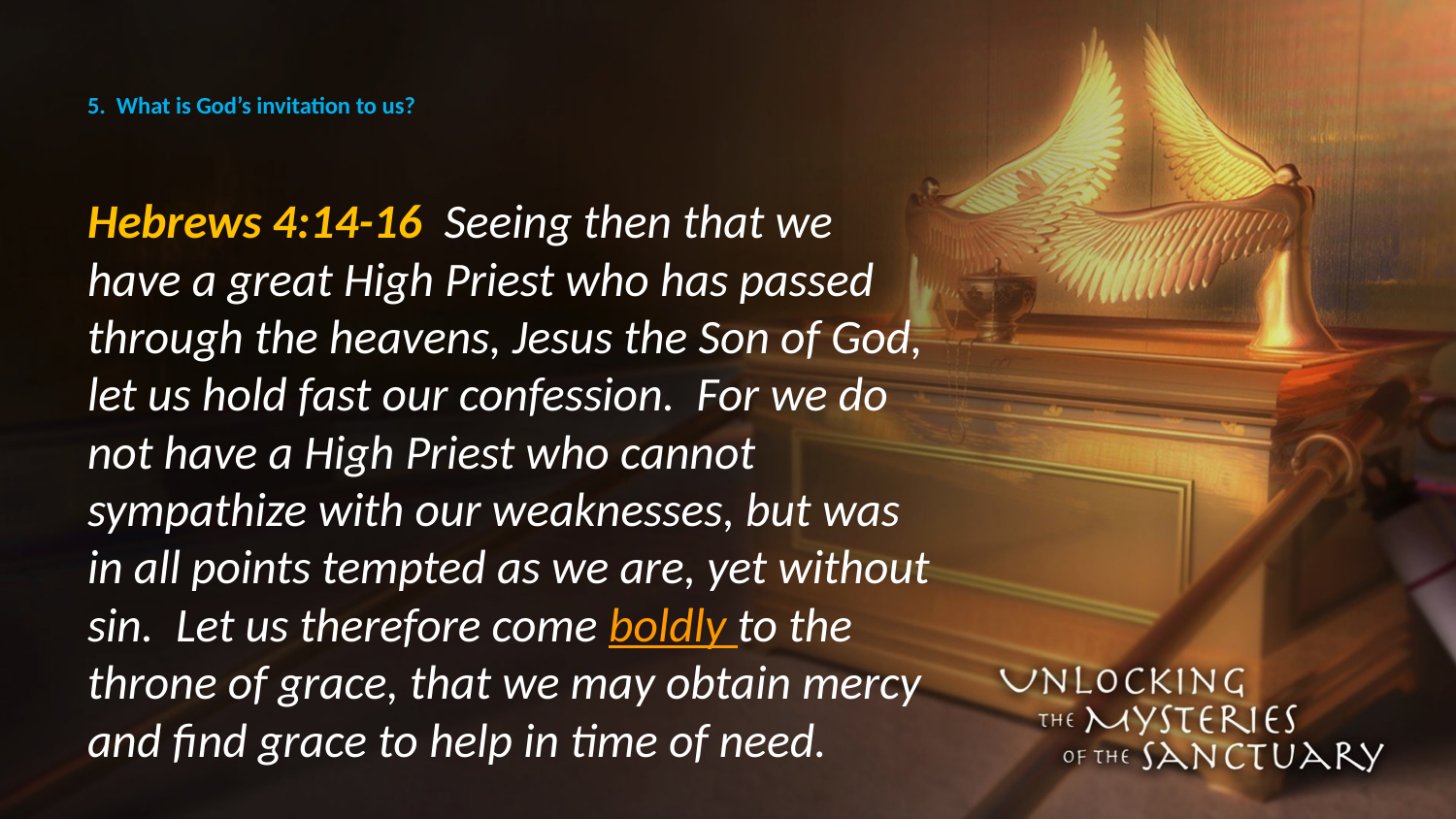

# 5.  What is God’s invitation to us?
Hebrews 4:14-16  Seeing then that we have a great High Priest who has passed through the heavens, Jesus the Son of God, let us hold fast our confession.  For we do not have a High Priest who cannot sympathize with our weaknesses, but was in all points tempted as we are, yet without sin.  Let us therefore come boldly to the throne of grace, that we may obtain mercy and find grace to help in time of need.